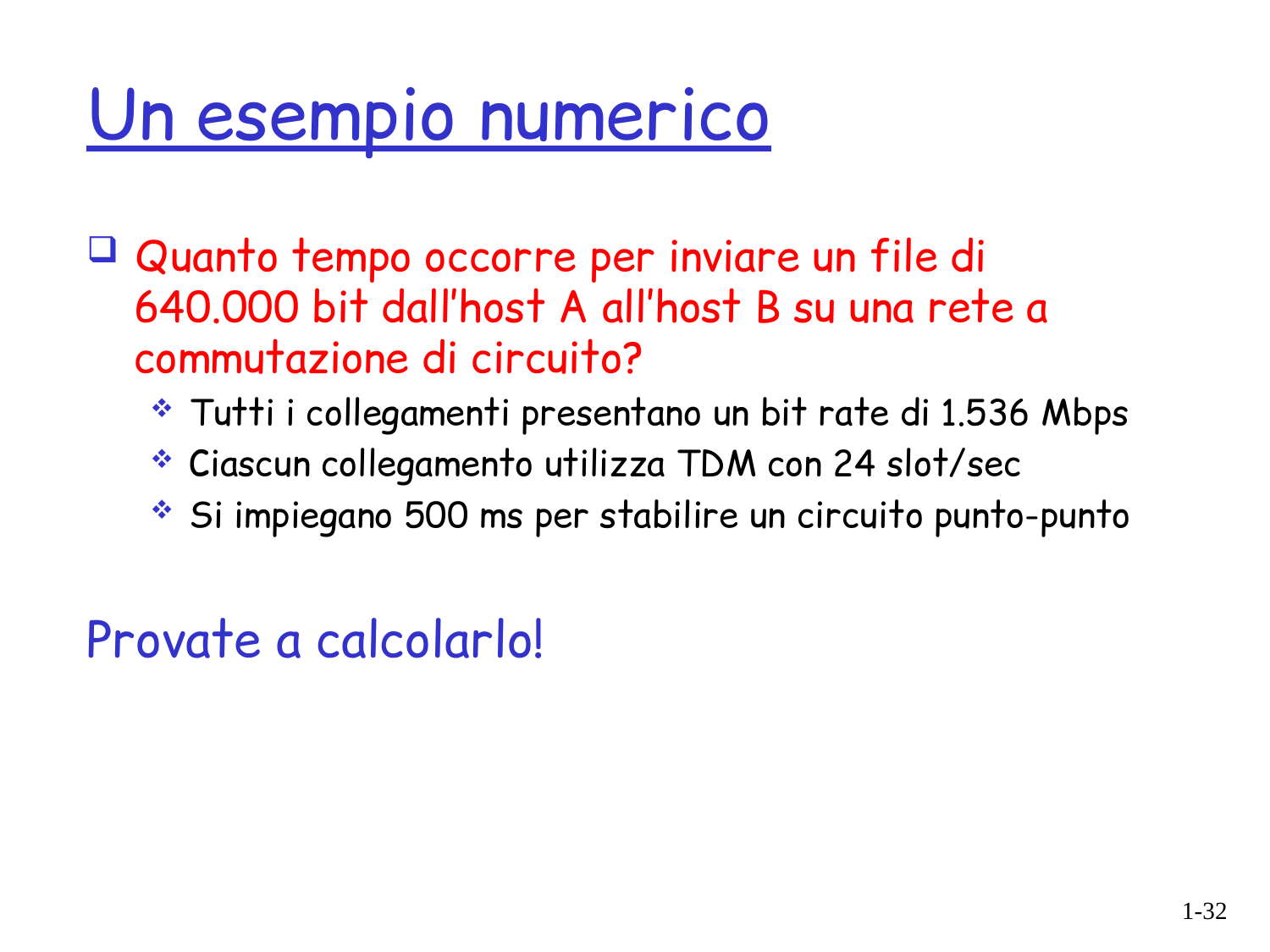

# Un esempio numerico
Quanto tempo occorre per inviare un file di 640.000 bit dall’host A all’host B su una rete a commutazione di circuito?
Tutti i collegamenti presentano un bit rate di 1.536 Mbps
Ciascun collegamento utilizza TDM con 24 slot/sec
Si impiegano 500 ms per stabilire un circuito punto-punto

Provate a calcolarlo!
1-32